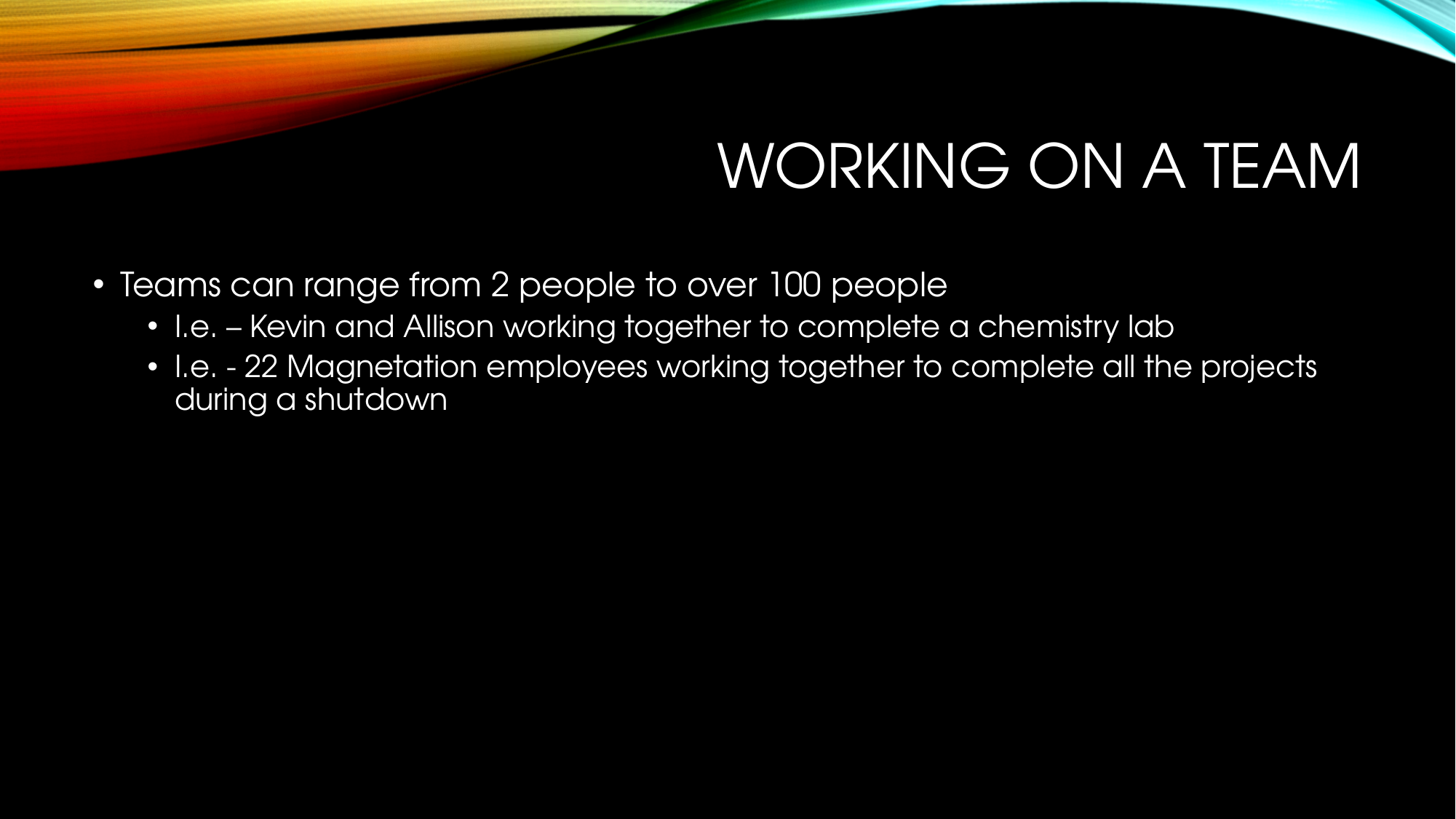

# Working on a team
Teams can range from 2 people to over 100 people
I.e. – Kevin and Allison working together to complete a chemistry lab
I.e. - 22 Magnetation employees working together to complete all the projects during a shutdown